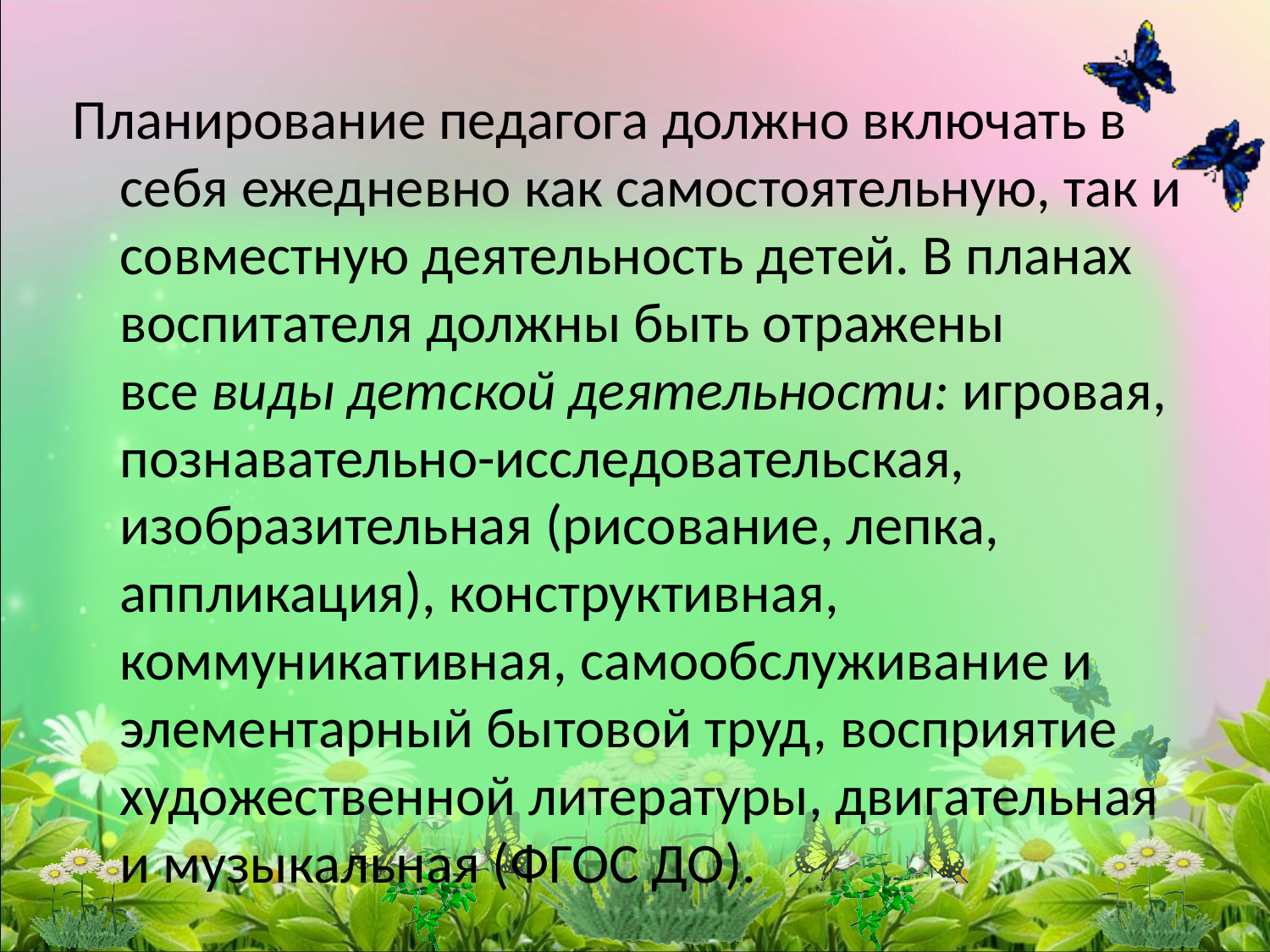

#
Планирование педагога должно включать в себя ежедневно как самостоятельную, так и совместную деятельность детей. В планах воспитателя должны быть отражены все виды детской деятельности: игровая, познавательно-исследовательская, изобразительная (рисование, лепка, аппликация), конструктивная, коммуникативная, самообслуживание и элементарный бытовой труд, восприятие художественной литературы, двигательная и музыкальная (ФГОС ДО).